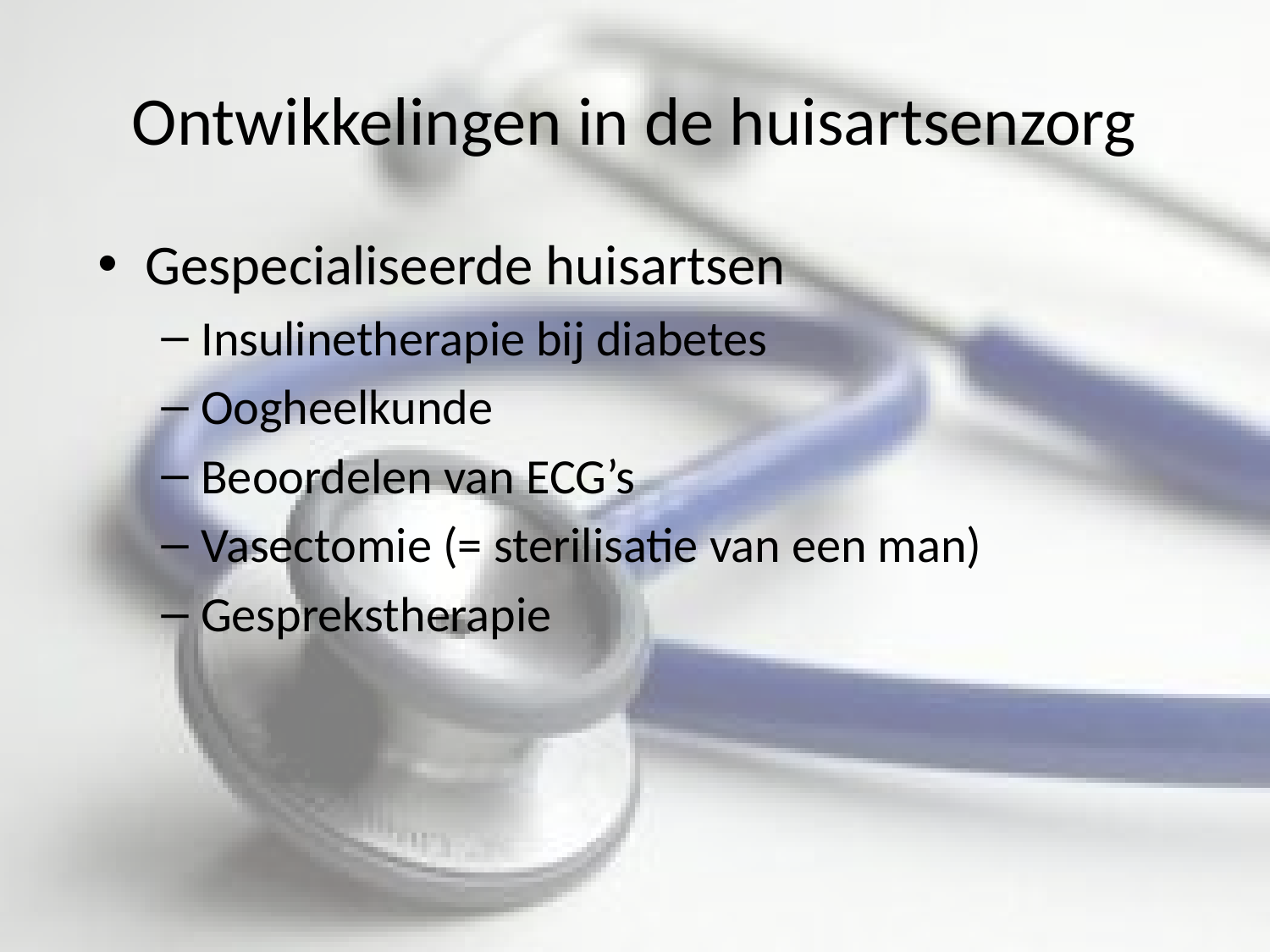

# Ontwikkelingen in de huisartsenzorg
Gespecialiseerde huisartsen
Insulinetherapie bij diabetes
Oogheelkunde
Beoordelen van ECG’s
Vasectomie (= sterilisatie van een man)
Gesprekstherapie